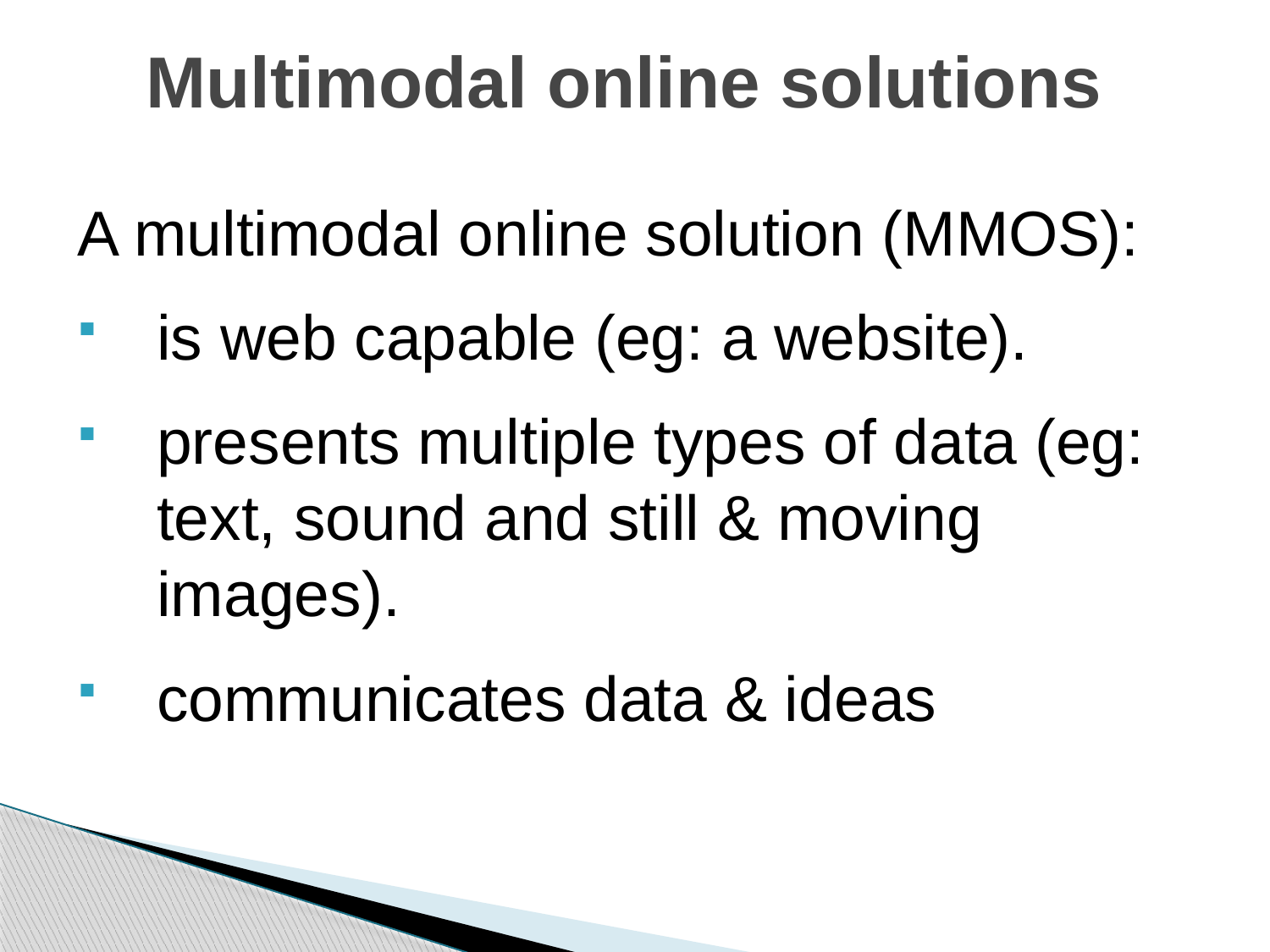

# Multimodal online solutions
A multimodal online solution (MMOS):
is web capable (eg: a website).
presents multiple types of data (eg: text, sound and still & moving images).
communicates data & ideas